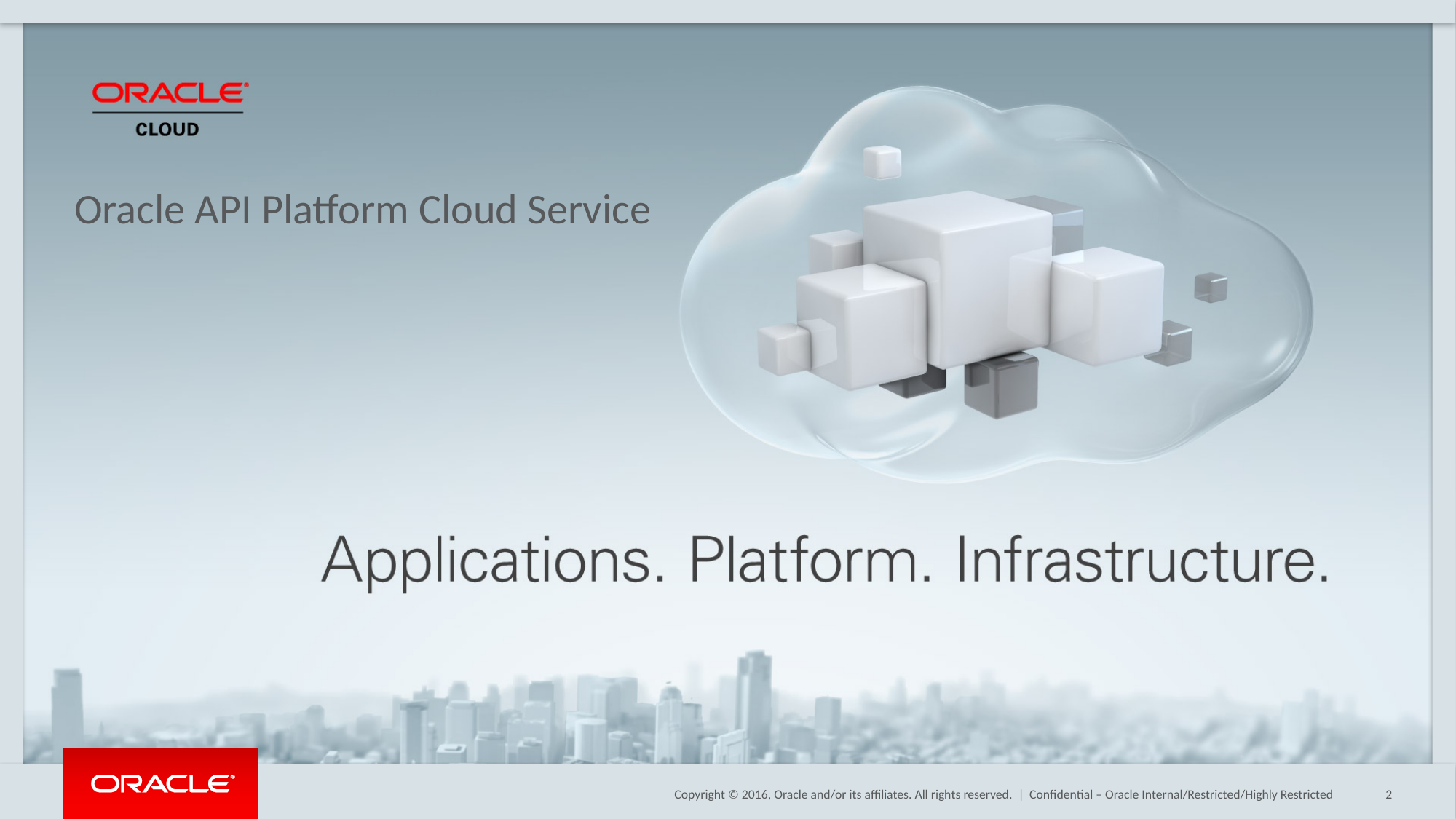

Oracle API Platform Cloud Service
Confidential – Oracle Internal/Restricted/Highly Restricted
2